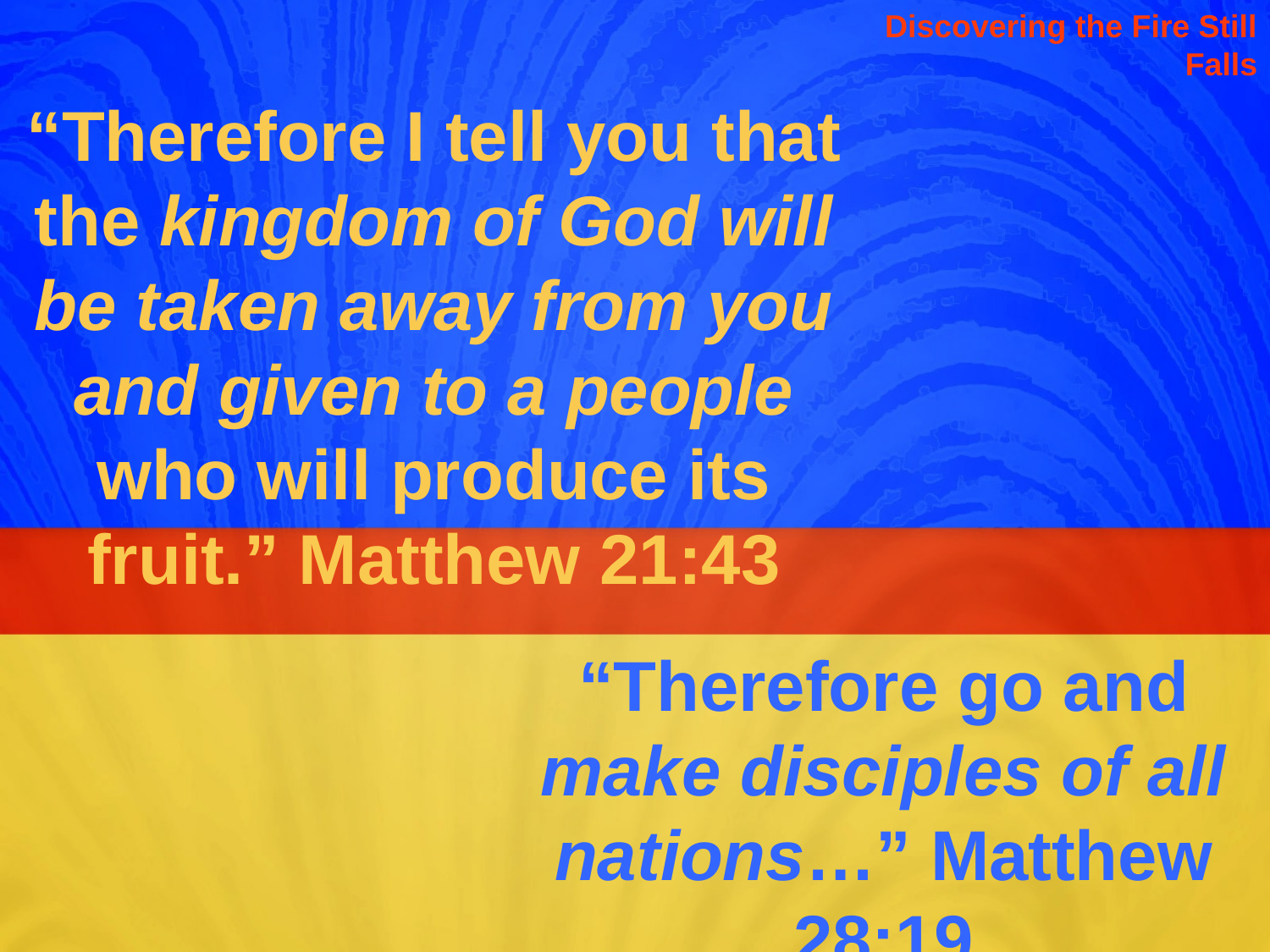

Discovering the Fire Still Falls
“Therefore I tell you that the kingdom of God will be taken away from you and given to a people who will produce its fruit.” Matthew 21:43
“Therefore go and make disciples of all nations…” Matthew 28:19